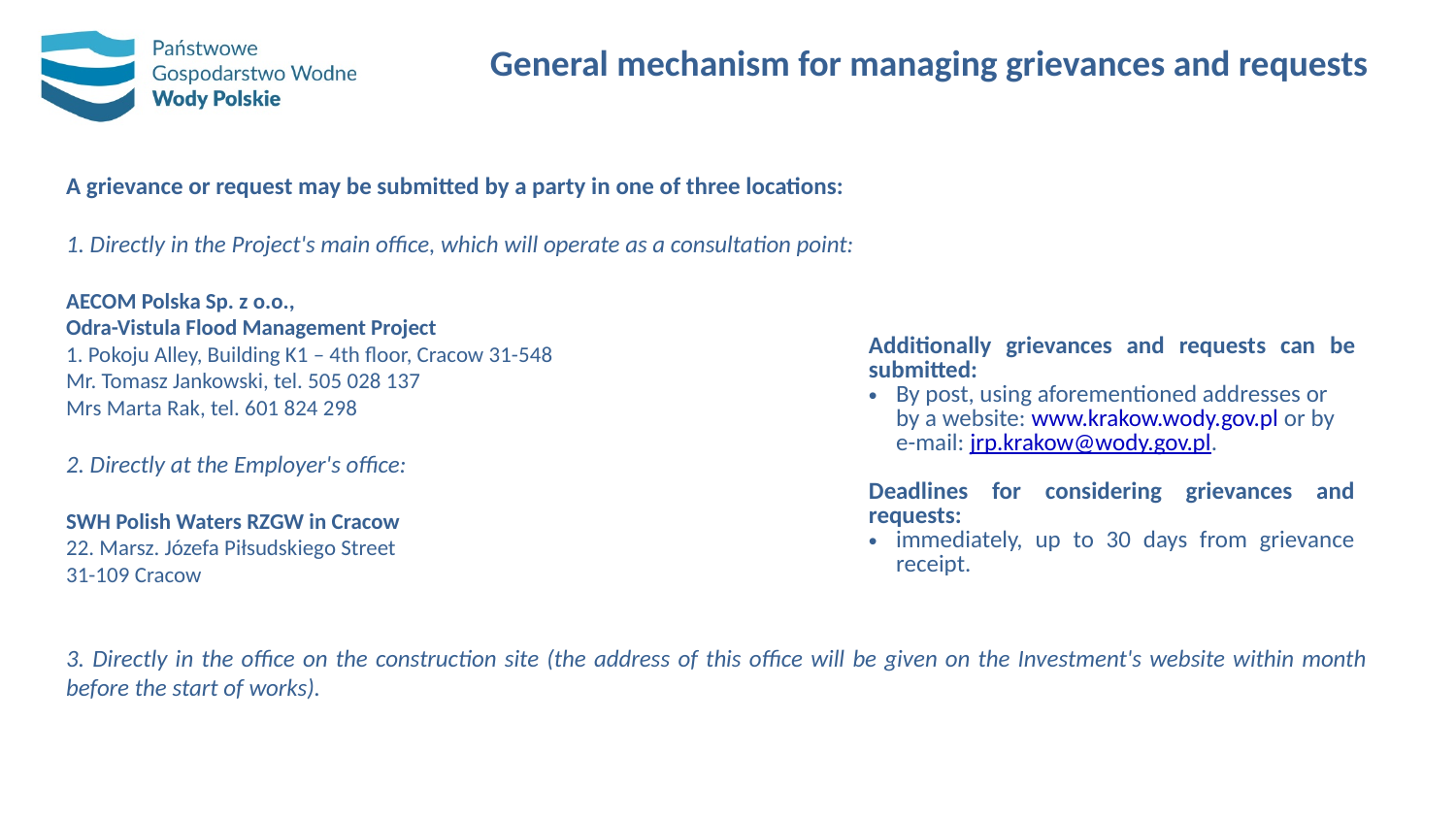

# General mechanism for managing grievances and requests

A grievance or request may be submitted by a party in one of three locations:

1. Directly in the Project's main office, which will operate as a consultation point:

AECOM Polska Sp. z o.o.,
Odra-Vistula Flood Management Project
1. Pokoju Alley, Building K1 – 4th floor, Cracow 31-548
Mr. Tomasz Jankowski, tel. 505 028 137
Mrs Marta Rak, tel. 601 824 298

2. Directly at the Employer's office:

SWH Polish Waters RZGW in Cracow
22. Marsz. Józefa Piłsudskiego Street
31-109 Cracow

3. Directly in the office on the construction site (the address of this office will be given on the Investment's website within month before the start of works).

| Additionally grievances and requests can be submitted: By post, using aforementioned addresses or by a website: www.krakow.wody.gov.pl or by e-mail: jrp.krakow@wody.gov.pl. Deadlines for considering grievances and requests: immediately, up to 30 days from grievance receipt. |
| --- |